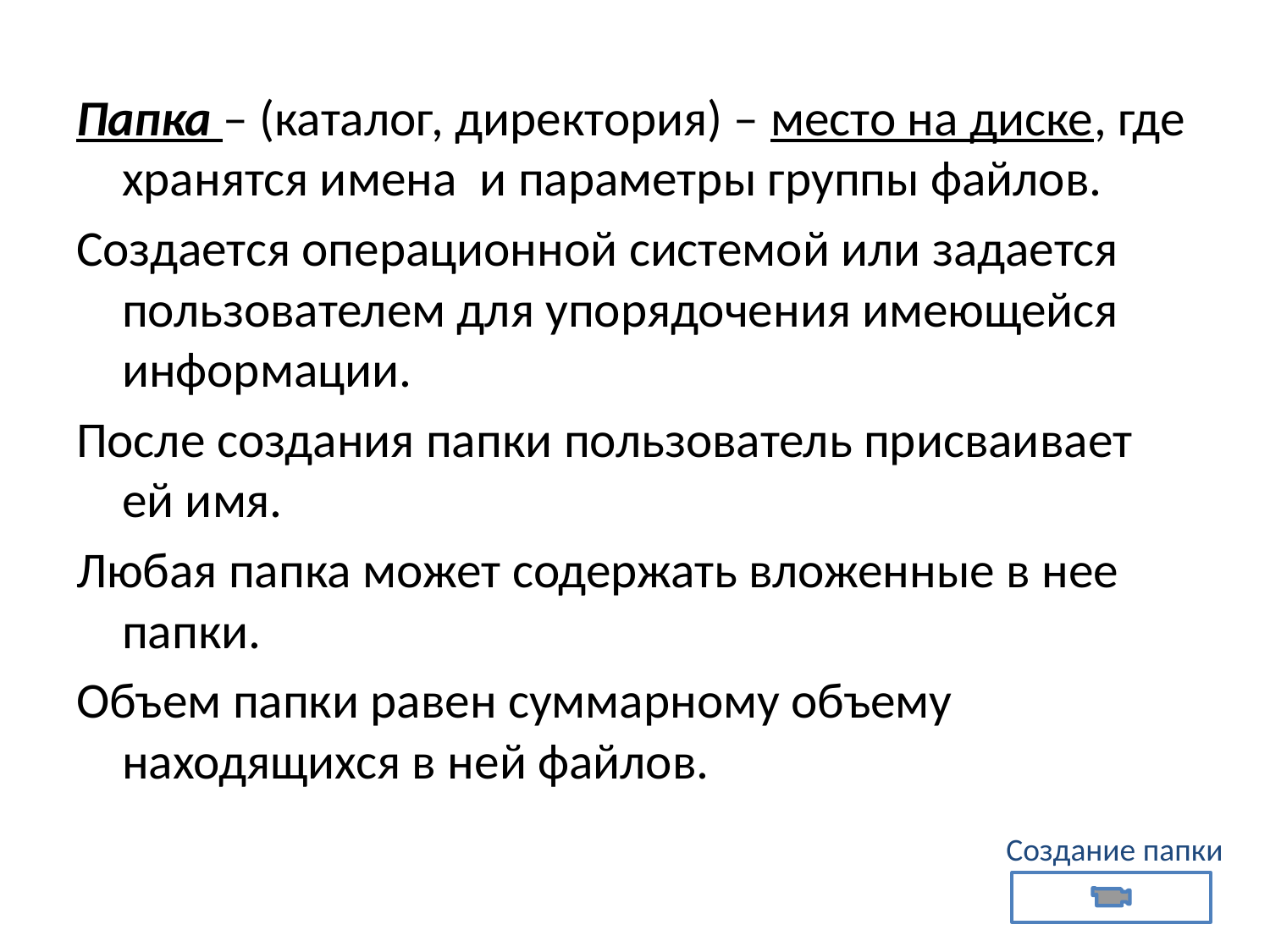

Папка – (каталог, директория) – место на диске, где хранятся имена  и параметры группы файлов.
Создается операционной системой или задается пользователем для упорядочения имеющейся информации.
После создания папки пользователь присваивает ей имя.
Любая папка может содержать вложенные в нее папки.
Объем папки равен суммарному объему находящихся в ней файлов.

Создание папки